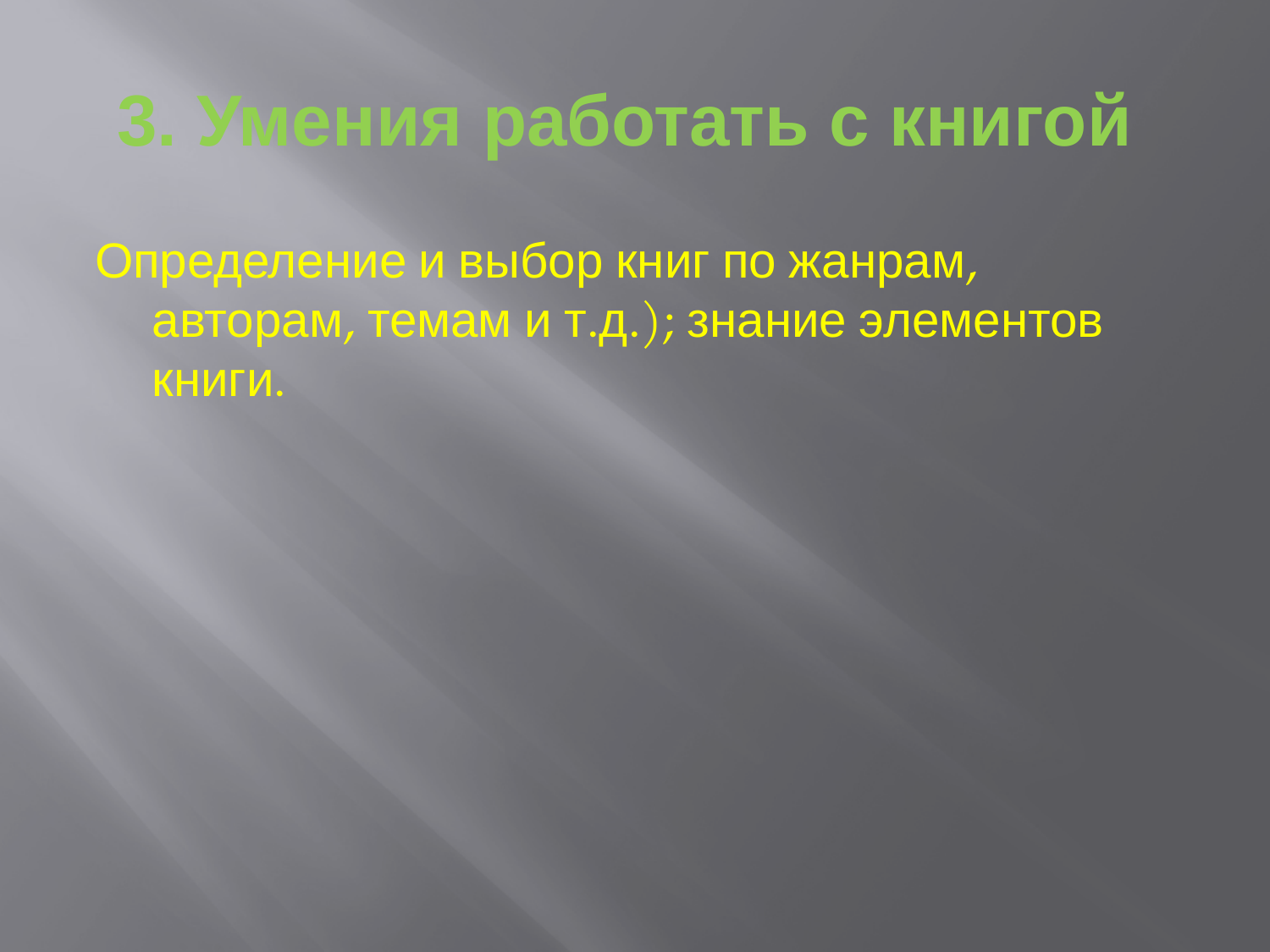

# 3. Умения работать с книгой
Определение и выбор книг по жанрам, авторам, темам и т.д.); знание элементов книги.